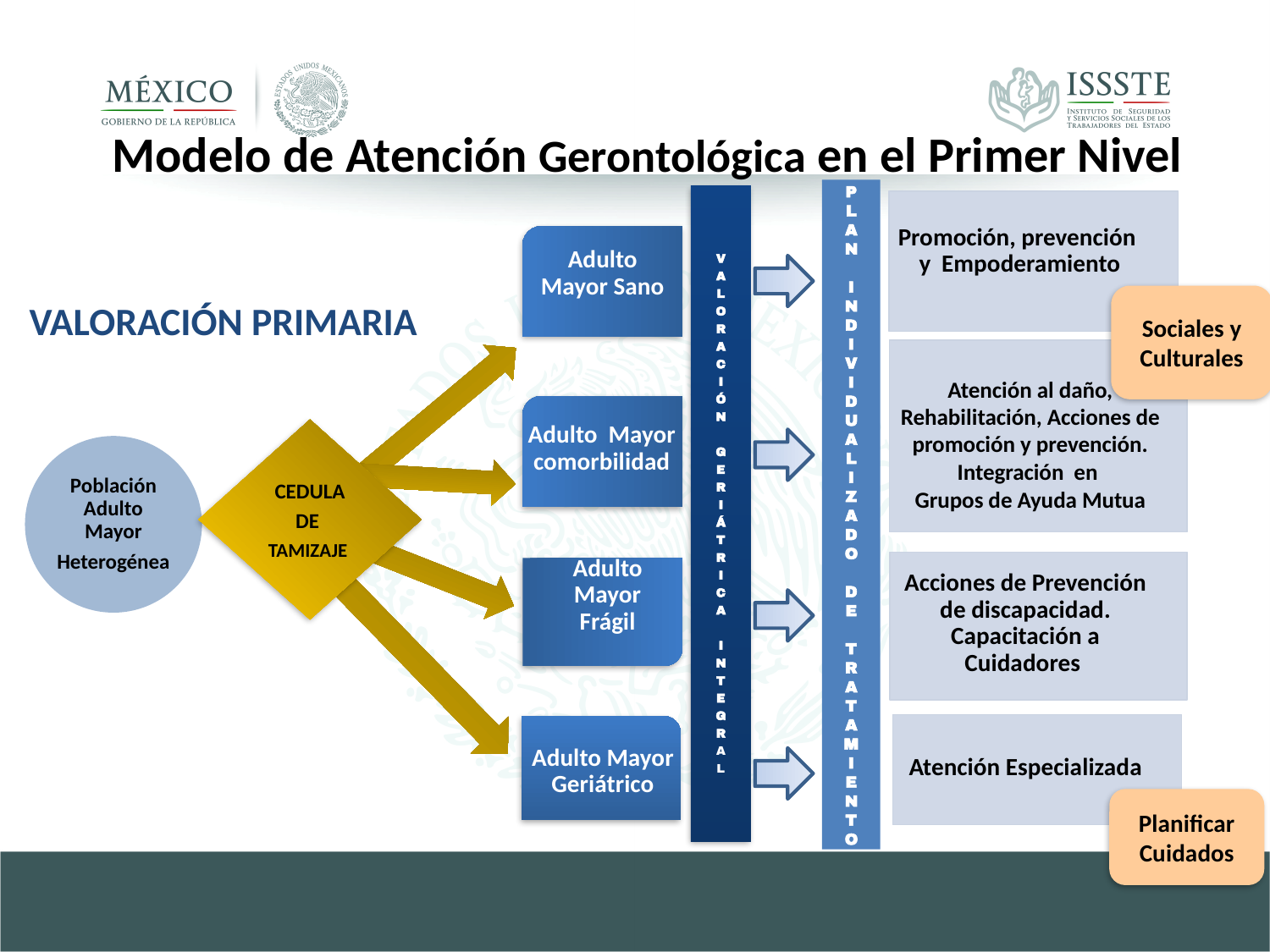

Modelo de Atención Gerontológica en el Primer Nivel
Promoción, prevención  y  Empoderamiento

V
A
L
O
R
A
C
I
Ó
N

G
E
R
I
Á
T
R
I
C
A

I
N
T
E
G
R
A
L

Adulto Mayor Sano

Sociales y Culturales
VALORACIÓN PRIMARIA

Atención al daño, Rehabilitación, Acciones de promoción y prevención. Integración  en
Grupos de Ayuda Mutua

Adulto  Mayor comorbilidad

CEDULA
DE
TAMIZAJE

Población Adulto Mayor
Heterogénea
P
L
A
N

I
N
D
I
V
I
D
U
A
L
I
Z
A
D
O

D
E

T
R
A
T
A
M
I
E
N
T
O

Acciones de Prevención de discapacidad. Capacitación a Cuidadores

Adulto Mayor Frágil

Atención Especializada

Adulto Mayor Geriátrico

Planificar
Cuidados